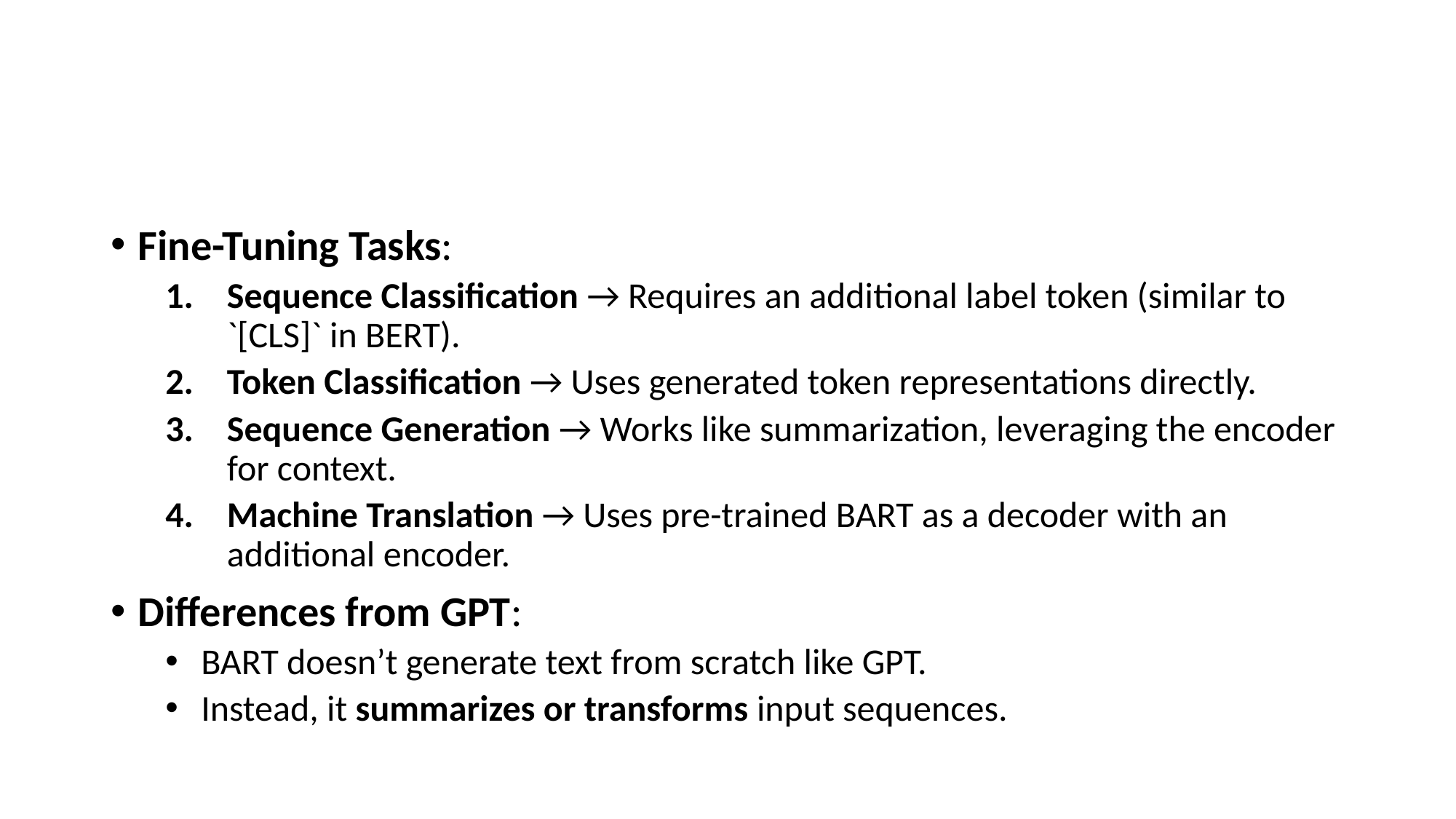

#
Fine-Tuning Tasks:
Sequence Classification → Requires an additional label token (similar to `[CLS]` in BERT).
Token Classification → Uses generated token representations directly.
Sequence Generation → Works like summarization, leveraging the encoder for context.
Machine Translation → Uses pre-trained BART as a decoder with an additional encoder.
Differences from GPT:
 BART doesn’t generate text from scratch like GPT.
 Instead, it summarizes or transforms input sequences.